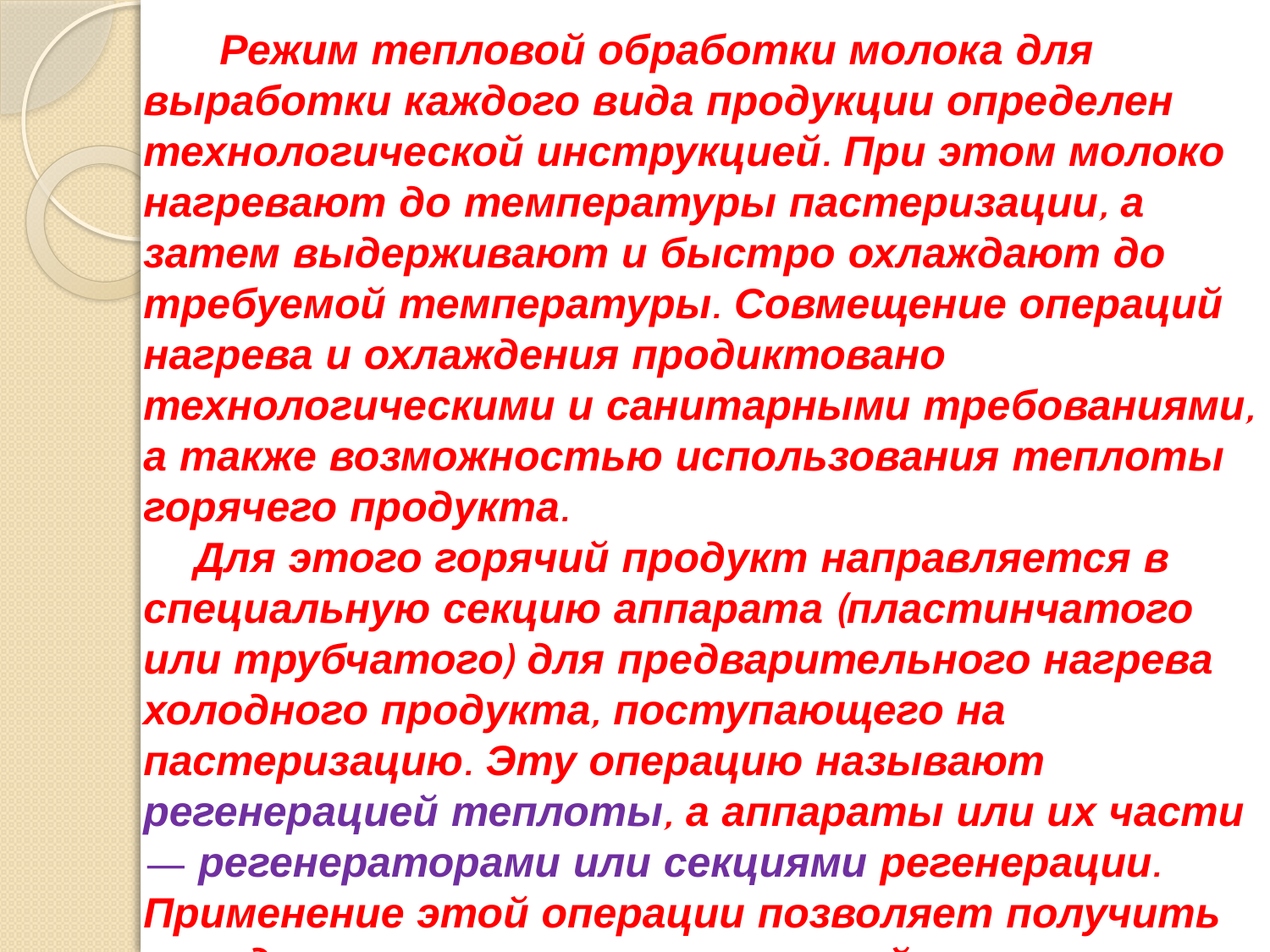

Режим тепловой обработки молока для выработки каждого вида продукции определен технологической инструкцией. При этом молоко нагревают до температуры пастеризации, а затем выдерживают и быстро охлаждают до требуемой температуры. Совмещение операций нагрева и охлаждения продиктовано технологическими и санитарными требованиями, а также возможностью использования теплоты горячего продукта.
    Для этого горячий продукт направляется в специальную секцию аппарата (пластинчатого или трубчатого) для предварительного нагрева холодного продукта, поступающего на пастеризацию. Эту операцию называют регенерацией теплоты, а аппараты или их части — регенераторами или секциями регенерации. Применение этой операции позволяет получить определенную экономию тепловой энергии, расходуемой на пастеризацию.